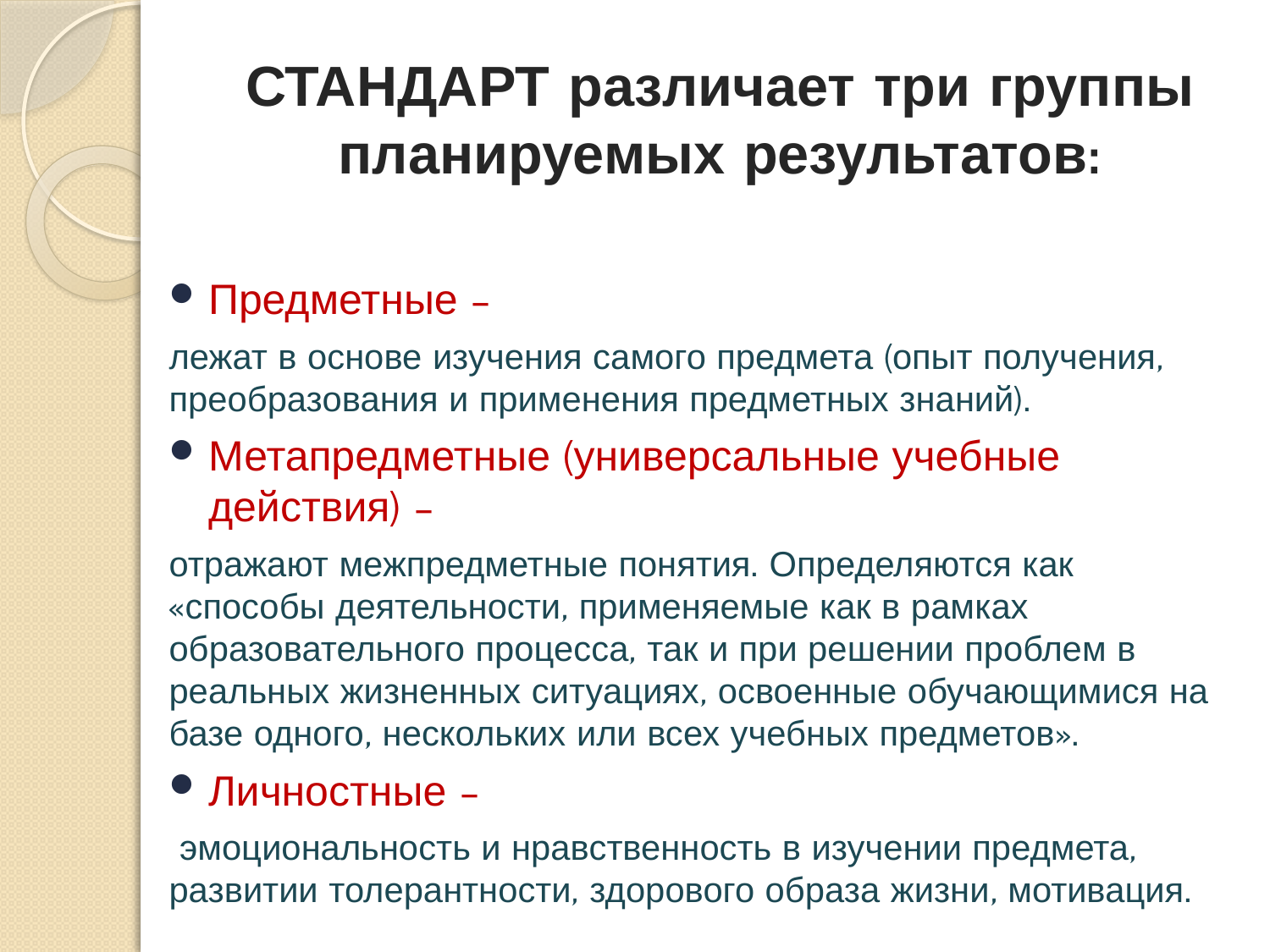

# СТАНДАРТ различает три группы планируемых результатов:
Предметные –
лежат в основе изучения самого предмета (опыт получения, преобразования и применения предметных знаний).
Метапредметные (универсальные учебные действия) –
отражают межпредметные понятия. Определяются как «способы деятельности, применяемые как в рамках образовательного процесса, так и при решении проблем в реальных жизненных ситуациях, освоенные обучающимися на базе одного, нескольких или всех учебных предметов».
Личностные –
 эмоциональность и нравственность в изучении предмета, развитии толерантности, здорового образа жизни, мотивация.